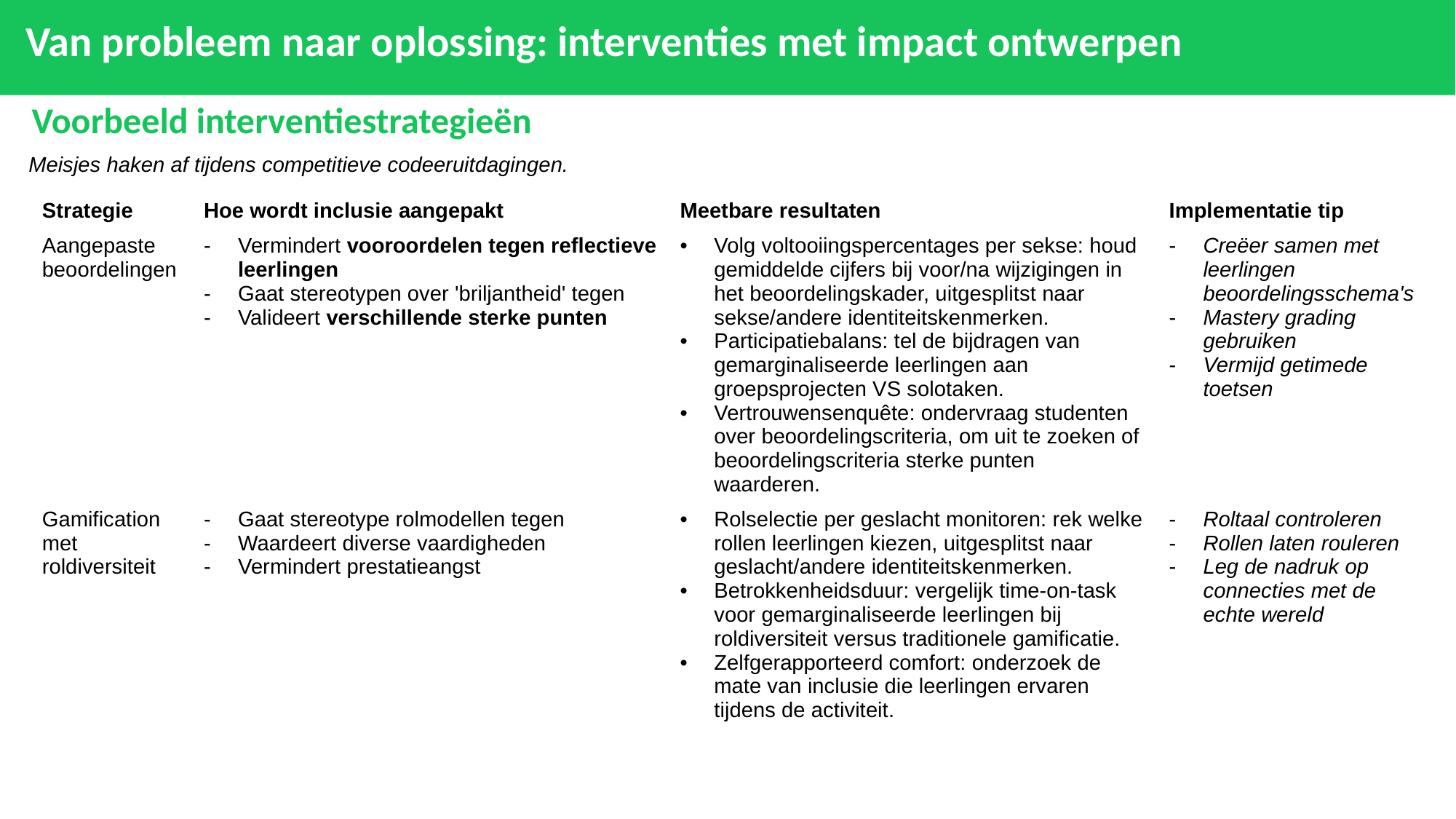

# Van probleem naar oplossing: interventies met impact ontwerpen
Voorbeeld interventiestrategieën
Meisjes haken af tijdens competitieve codeeruitdagingen.

| Strategie | Hoe wordt inclusie aangepakt | Meetbare resultaten | Implementatie tip |
| --- | --- | --- | --- |
| Aangepaste beoordelingen | Vermindert vooroordelen tegen reflectieve leerlingen Gaat stereotypen over 'briljantheid' tegen Valideert verschillende sterke punten | Volg voltooiingspercentages per sekse: houd gemiddelde cijfers bij voor/na wijzigingen in het beoordelingskader, uitgesplitst naar sekse/andere identiteitskenmerken. Participatiebalans: tel de bijdragen van gemarginaliseerde leerlingen aan groepsprojecten VS solotaken. Vertrouwensenquête: ondervraag studenten over beoordelingscriteria, om uit te zoeken of beoordelingscriteria sterke punten waarderen. | Creëer samen met leerlingen beoordelingsschema's Mastery grading gebruiken Vermijd getimede toetsen |
| Gamification met roldiversiteit | Gaat stereotype rolmodellen tegen Waardeert diverse vaardigheden Vermindert prestatieangst | Rolselectie per geslacht monitoren: rek welke rollen leerlingen kiezen, uitgesplitst naar geslacht/andere identiteitskenmerken. Betrokkenheidsduur: vergelijk time-on-task voor gemarginaliseerde leerlingen bij roldiversiteit versus traditionele gamificatie. Zelfgerapporteerd comfort: onderzoek de mate van inclusie die leerlingen ervaren tijdens de activiteit. | Roltaal controleren Rollen laten rouleren Leg de nadruk op connecties met de echte wereld |